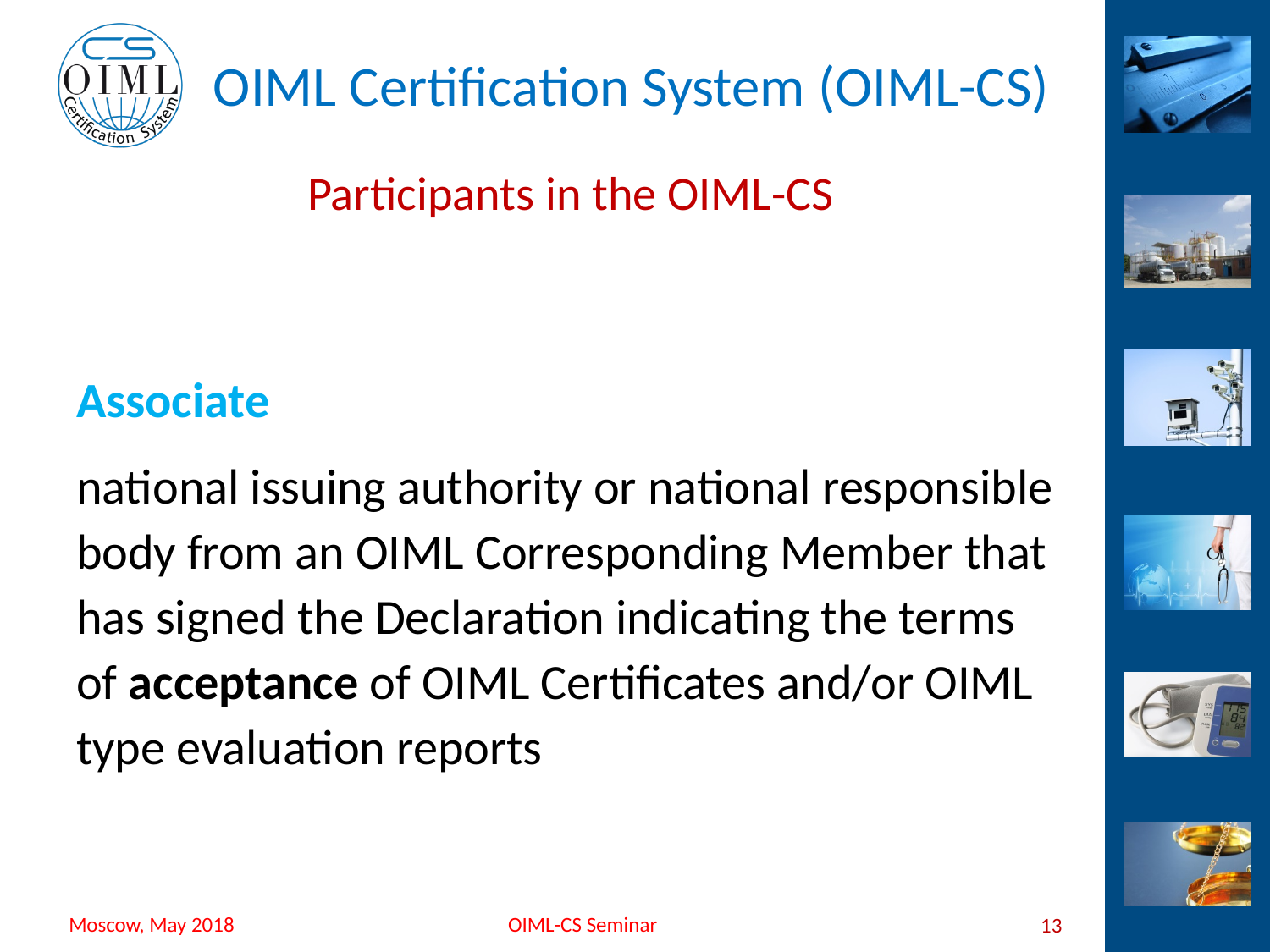

# Participants in the OIML-CS
Associate
national issuing authority or national responsible body from an OIML Corresponding Member that has signed the Declaration indicating the terms of acceptance of OIML Certificates and/or OIML type evaluation reports
13